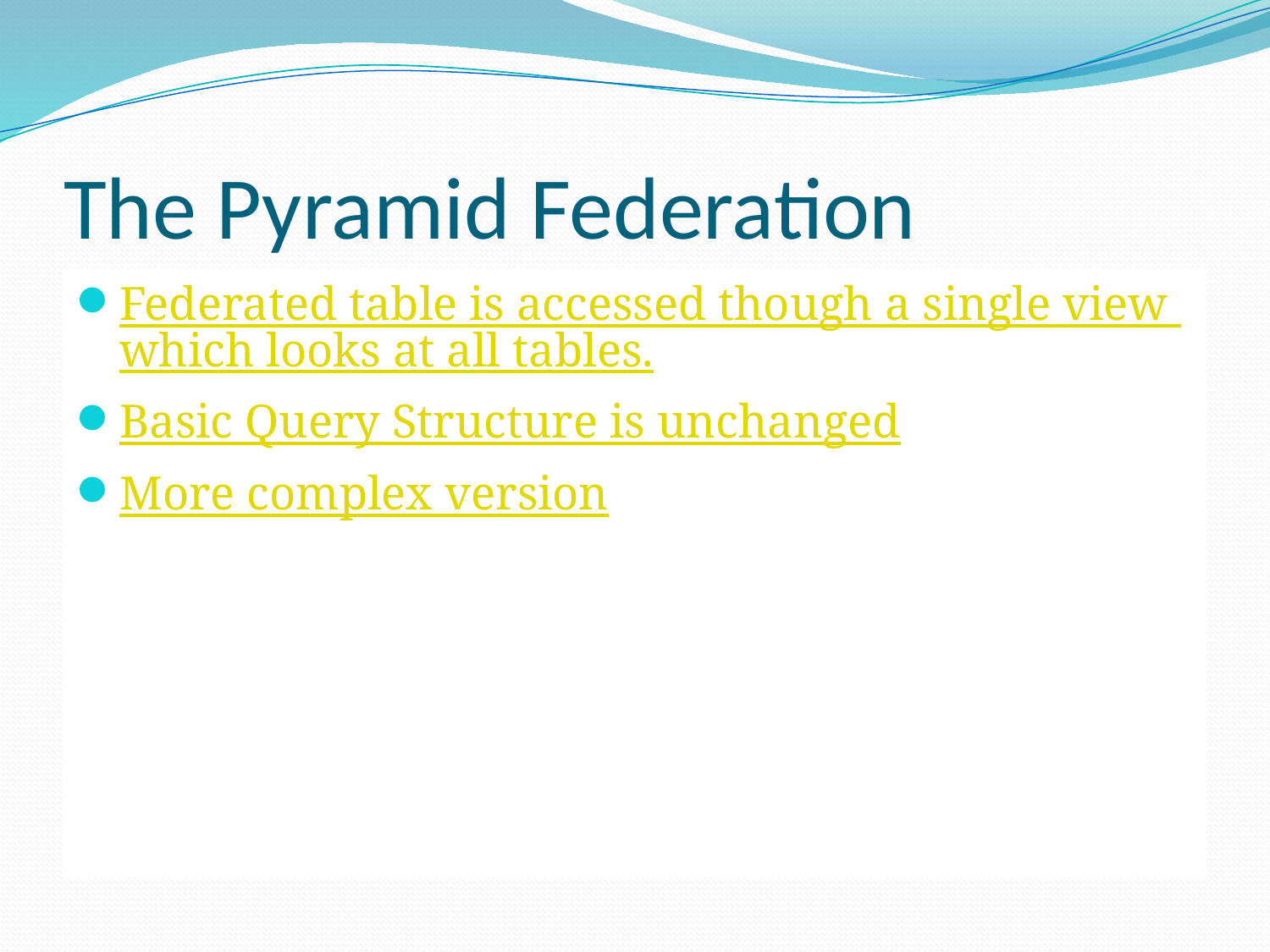

# The Pyramid Federation
Federated table is accessed though a single view which looks at all tables.
Basic Query Structure is unchanged
More complex version